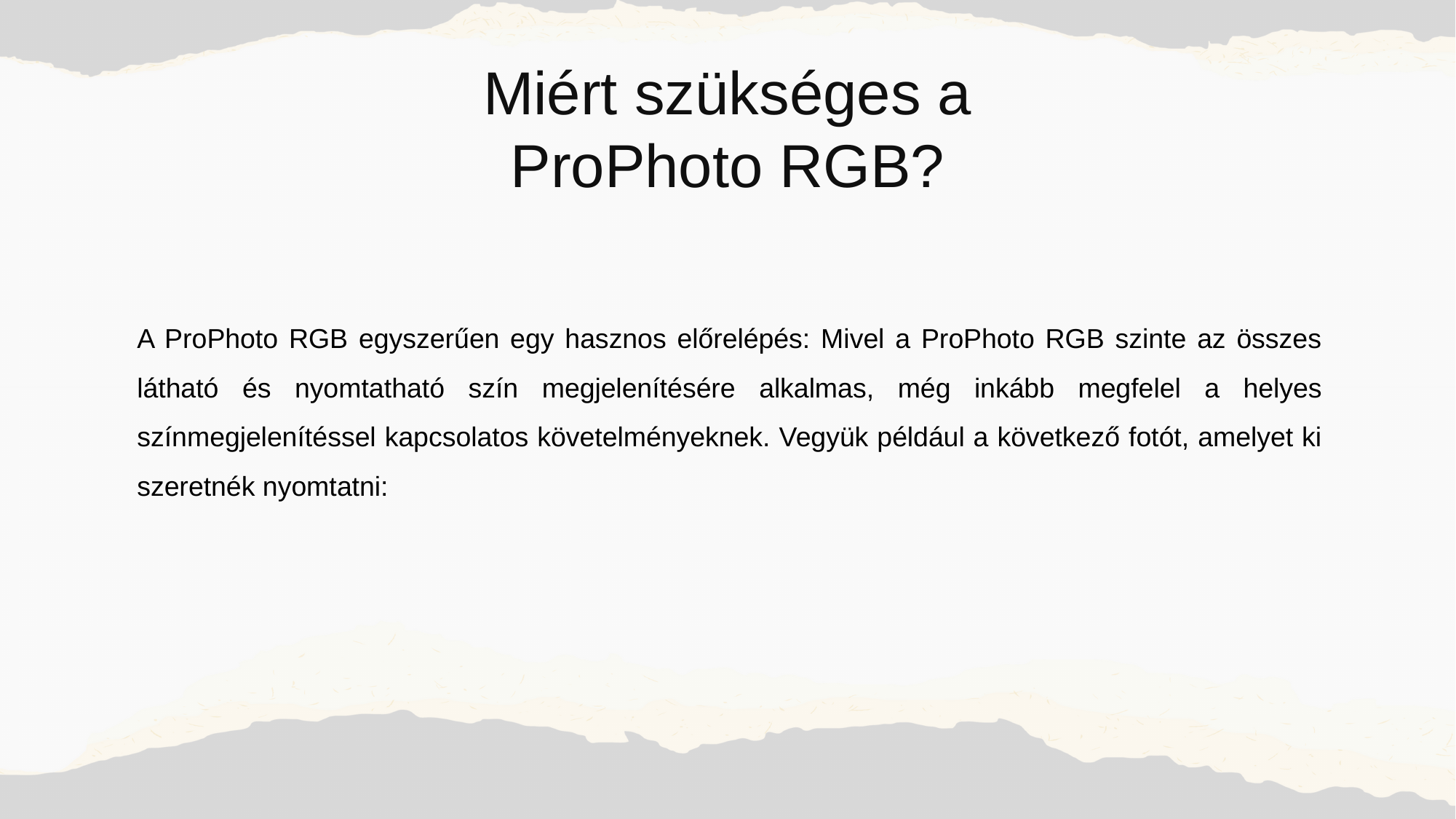

Miért szükséges a ProPhoto RGB?
A ProPhoto RGB egyszerűen egy hasznos előrelépés: Mivel a ProPhoto RGB szinte az összes látható és nyomtatható szín megjelenítésére alkalmas, még inkább megfelel a helyes színmegjelenítéssel kapcsolatos követelményeknek. Vegyük például a következő fotót, amelyet ki szeretnék nyomtatni: